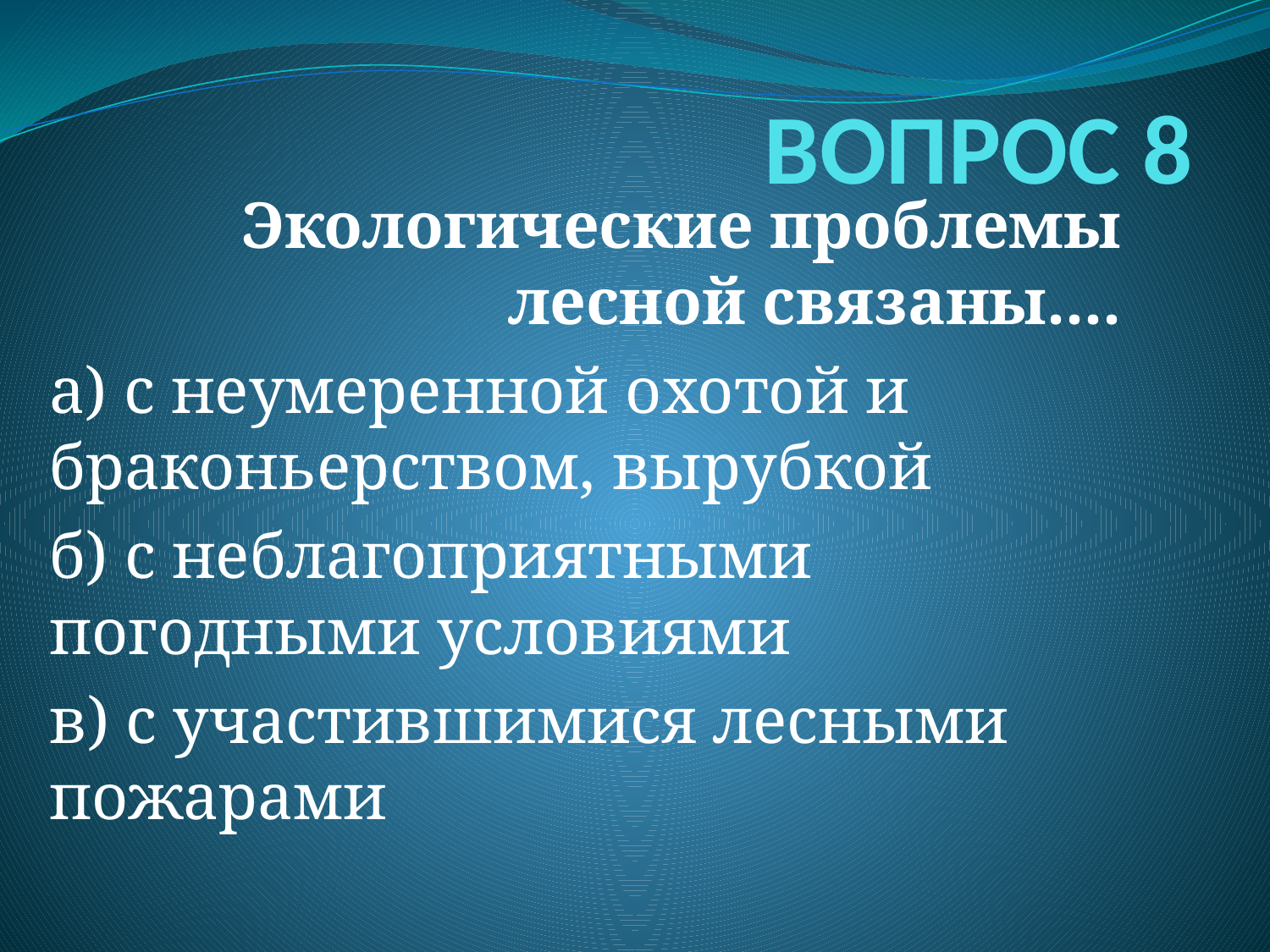

# ВОПРОС 8
Экологические проблемы лесной связаны....
а) с неумеренной охотой и браконьерством, вырубкой
б) с неблагоприятными погодными условиями
в) с участившимися лесными пожарами